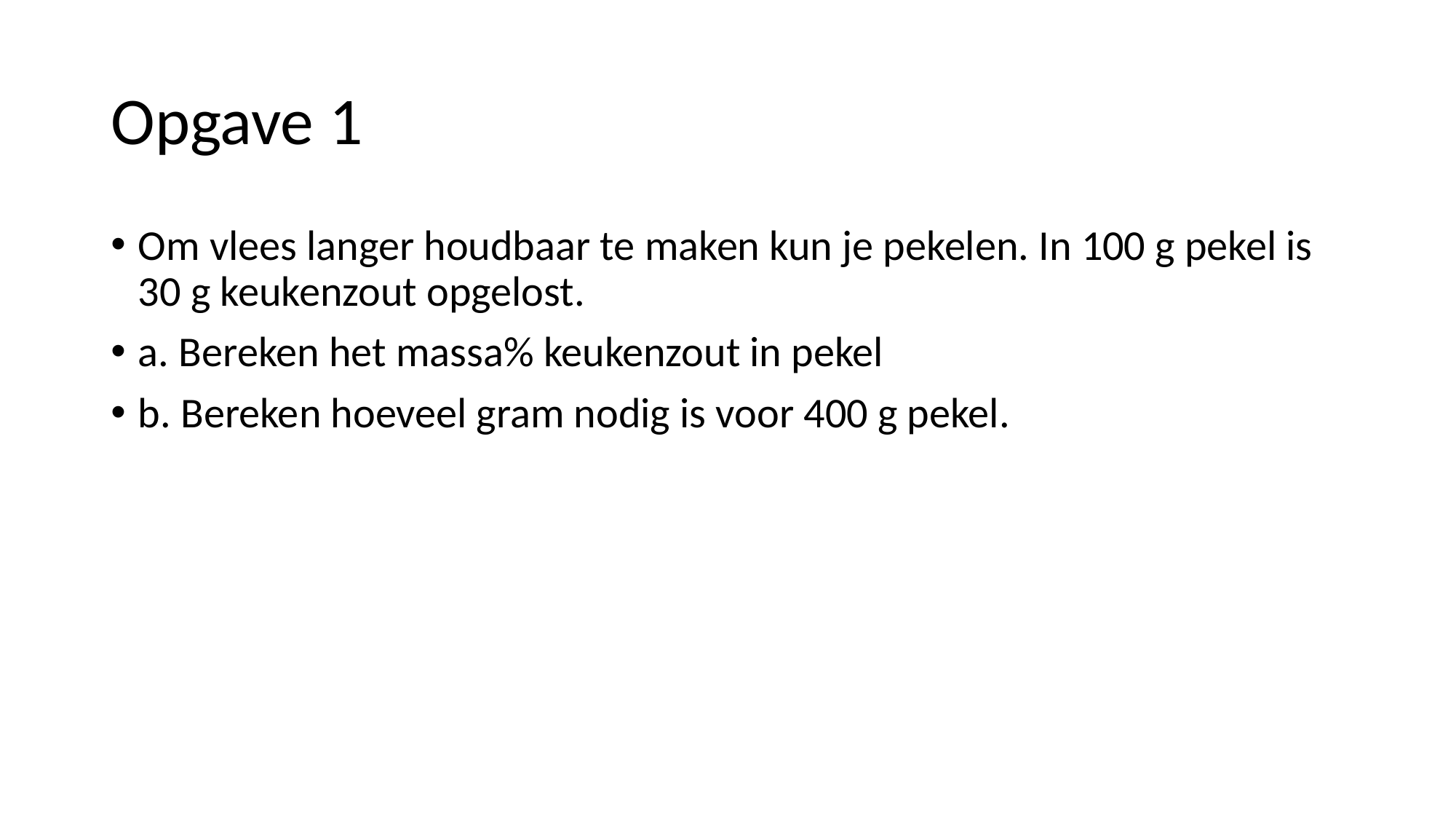

# Opgave 1
Om vlees langer houdbaar te maken kun je pekelen. In 100 g pekel is 30 g keukenzout opgelost.
a. Bereken het massa% keukenzout in pekel
b. Bereken hoeveel gram nodig is voor 400 g pekel.